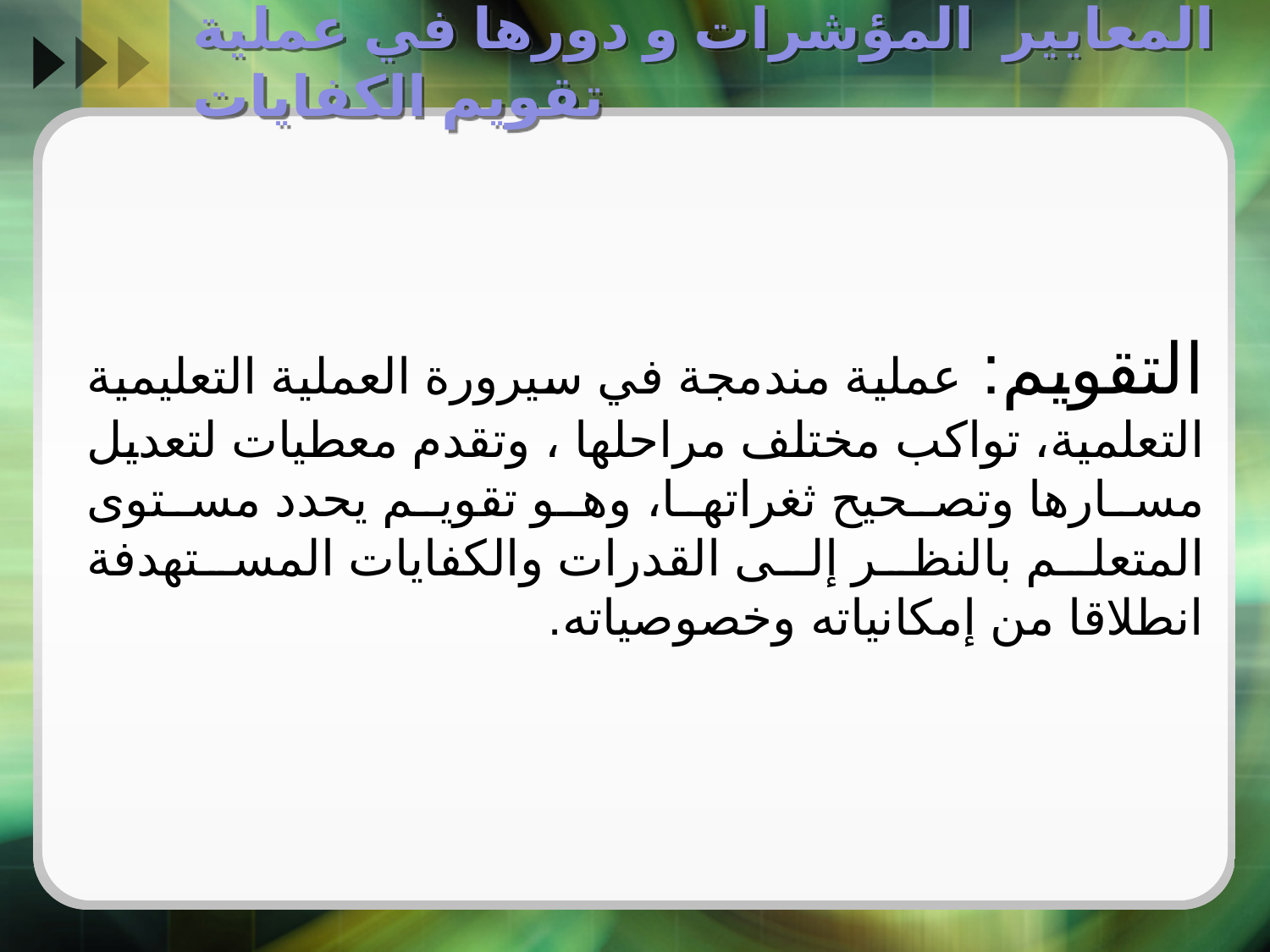

# المعايير  المؤشرات و دورها في عملية تقويم الكفايات

التقويم: عملية مندمجة في سيرورة العملية التعليمية التعلمية، تواكب مختلف مراحلها ، وتقدم معطيات لتعديل مسارها وتصحيح ثغراتها، وهو تقويم يحدد مستوى المتعلم بالنظر إلى القدرات والكفايات المستهدفة انطلاقا من إمكانياته وخصوصياته.